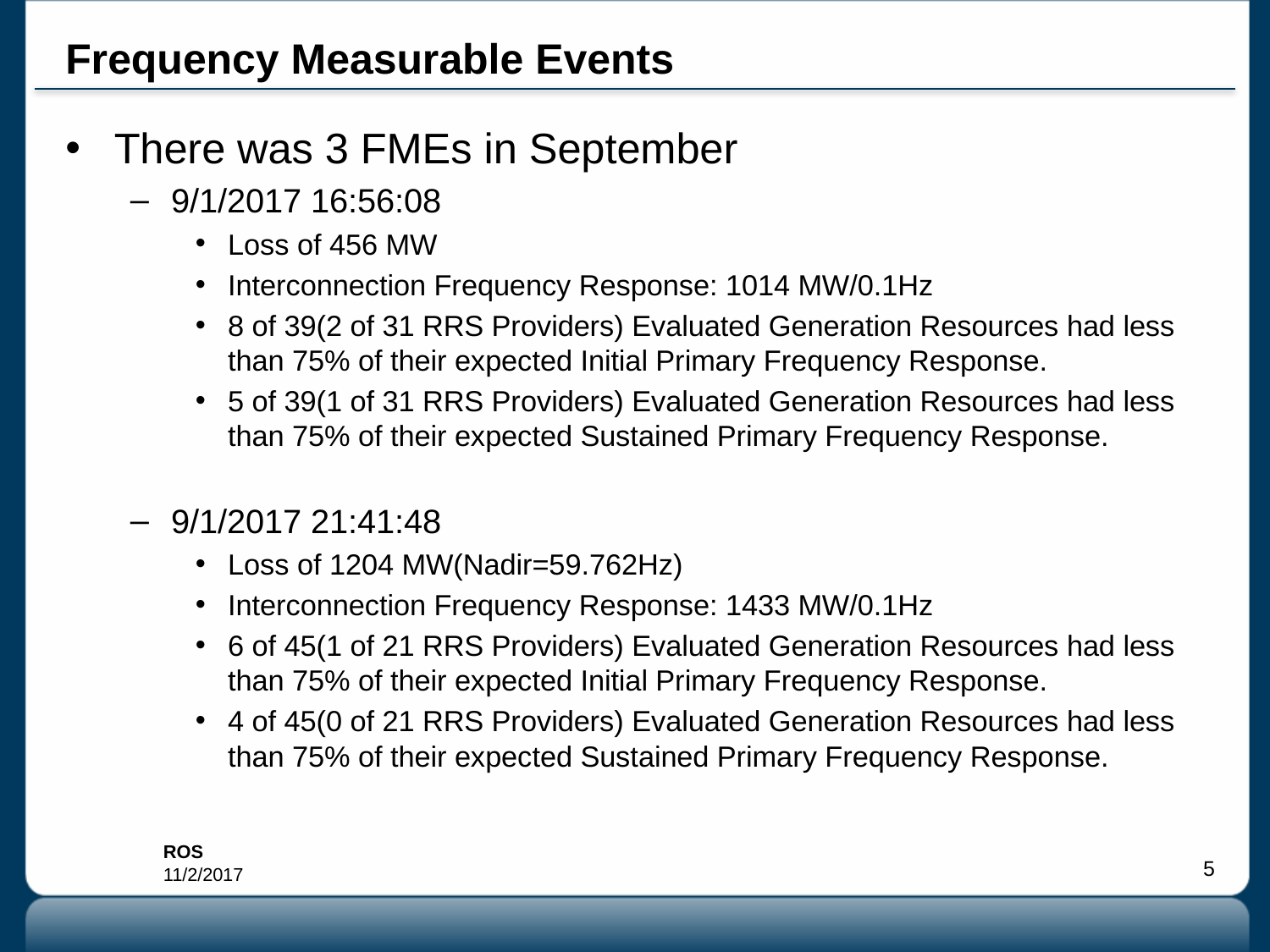

# Frequency Measurable Events
There was 3 FMEs in September
9/1/2017 16:56:08
Loss of 456 MW
Interconnection Frequency Response: 1014 MW/0.1Hz
8 of 39(2 of 31 RRS Providers) Evaluated Generation Resources had less than 75% of their expected Initial Primary Frequency Response.
5 of 39(1 of 31 RRS Providers) Evaluated Generation Resources had less than 75% of their expected Sustained Primary Frequency Response.

9/1/2017 21:41:48
Loss of 1204 MW(Nadir=59.762Hz)
Interconnection Frequency Response: 1433 MW/0.1Hz
6 of 45(1 of 21 RRS Providers) Evaluated Generation Resources had less than 75% of their expected Initial Primary Frequency Response.
4 of 45(0 of 21 RRS Providers) Evaluated Generation Resources had less than 75% of their expected Sustained Primary Frequency Response.